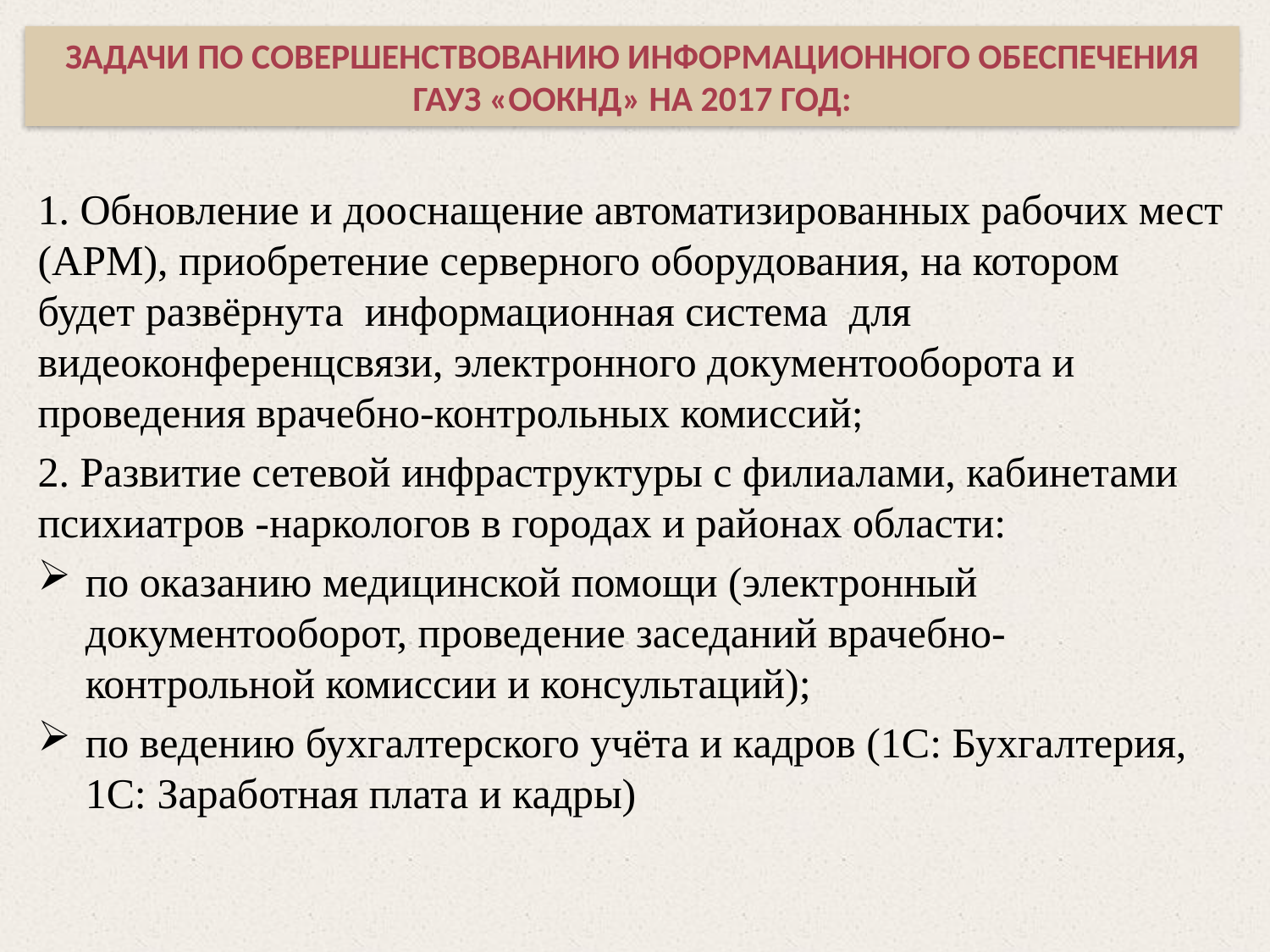

Задачи по совершенствованию информационного обеспечения ГАУЗ «ООКНД» на 2017 год:
1. Обновление и дооснащение автоматизированных рабочих мест (АРМ), приобретение серверного оборудования, на котором  будет развёрнута  информационная система  для  видеоконференцсвязи, электронного документооборота и проведения врачебно-контрольных комиссий;
2. Развитие сетевой инфраструктуры с филиалами, кабинетами психиатров -наркологов в городах и районах области:
по оказанию медицинской помощи (электронный документооборот, проведение заседаний врачебно-контрольной комиссии и консультаций);
по ведению бухгалтерского учёта и кадров (1С: Бухгалтерия, 1С: Заработная плата и кадры)